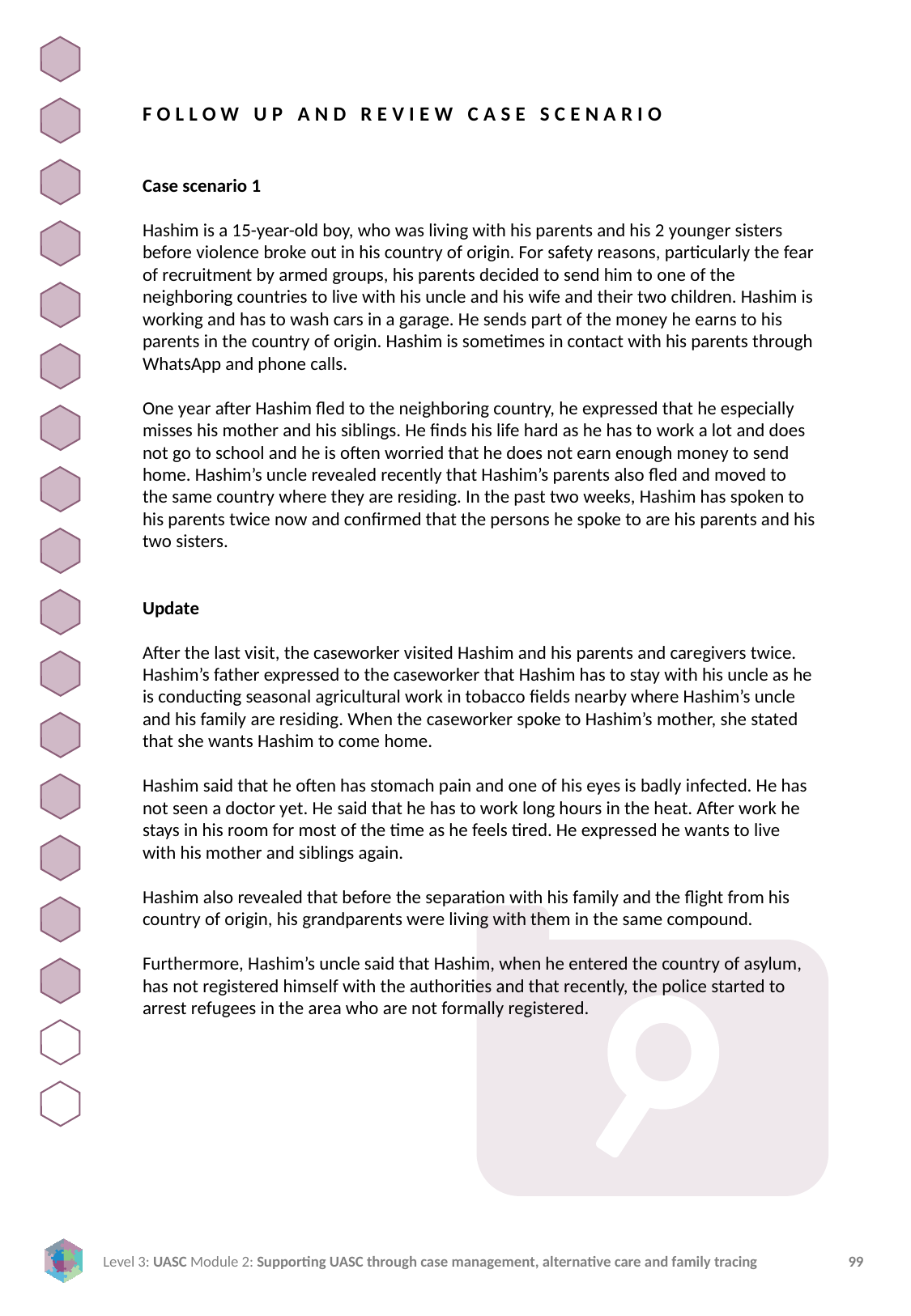

FOLLOW UP AND REVIEW CASE SCENARIO

Case scenario 1

Hashim is a 15-year-old boy, who was living with his parents and his 2 younger sisters before violence broke out in his country of origin. For safety reasons, particularly the fear of recruitment by armed groups, his parents decided to send him to one of the neighboring countries to live with his uncle and his wife and their two children. Hashim is working and has to wash cars in a garage. He sends part of the money he earns to his parents in the country of origin. Hashim is sometimes in contact with his parents through WhatsApp and phone calls.

One year after Hashim fled to the neighboring country, he expressed that he especially misses his mother and his siblings. He finds his life hard as he has to work a lot and does not go to school and he is often worried that he does not earn enough money to send home. Hashim’s uncle revealed recently that Hashim’s parents also fled and moved to the same country where they are residing. In the past two weeks, Hashim has spoken to his parents twice now and confirmed that the persons he spoke to are his parents and his two sisters.

Update

After the last visit, the caseworker visited Hashim and his parents and caregivers twice. Hashim’s father expressed to the caseworker that Hashim has to stay with his uncle as he is conducting seasonal agricultural work in tobacco fields nearby where Hashim’s uncle and his family are residing. When the caseworker spoke to Hashim’s mother, she stated that she wants Hashim to come home.

Hashim said that he often has stomach pain and one of his eyes is badly infected. He has not seen a doctor yet. He said that he has to work long hours in the heat. After work he stays in his room for most of the time as he feels tired. He expressed he wants to live with his mother and siblings again.

Hashim also revealed that before the separation with his family and the flight from his country of origin, his grandparents were living with them in the same compound.

Furthermore, Hashim’s uncle said that Hashim, when he entered the country of asylum, has not registered himself with the authorities and that recently, the police started to arrest refugees in the area who are not formally registered.